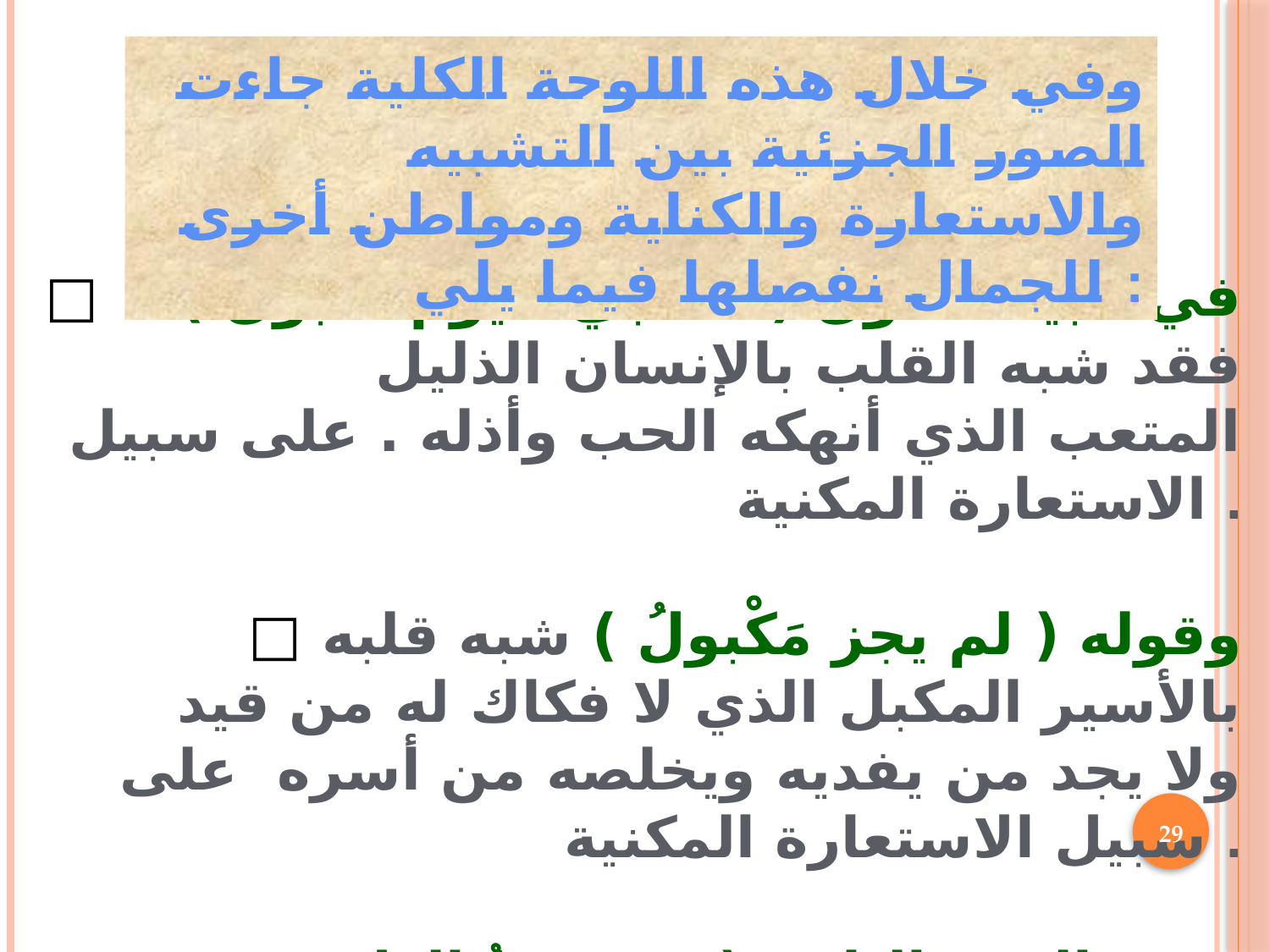

وفي خلال هذه اللوحة الكلية جاءت الصور الجزئية بين التشبيه والاستعارة والكناية ومواطن أخرى للجمال نفصلها فيما يلي :

□  في البيت الأول ( فقلبي اليوم متبول ) . فقد شبه القلب بالإنسان الذليل        المتعب الذي أنهكه الحب وأذله . على سبيل الاستعارة المكنية .

□ وقوله ( لم يجز مَكْبولُ ) شبه قلبه بالأسير المكبل الذي لا فكاك له من قيد       ولا يجد من يفديه ويخلصه من أسره  على سبيل الاستعارة المكنية .

□ وفي البيت الثاني ( غضيض ُ الطرف مكحول ) كناية عن جمال محبوبته سعاد

29